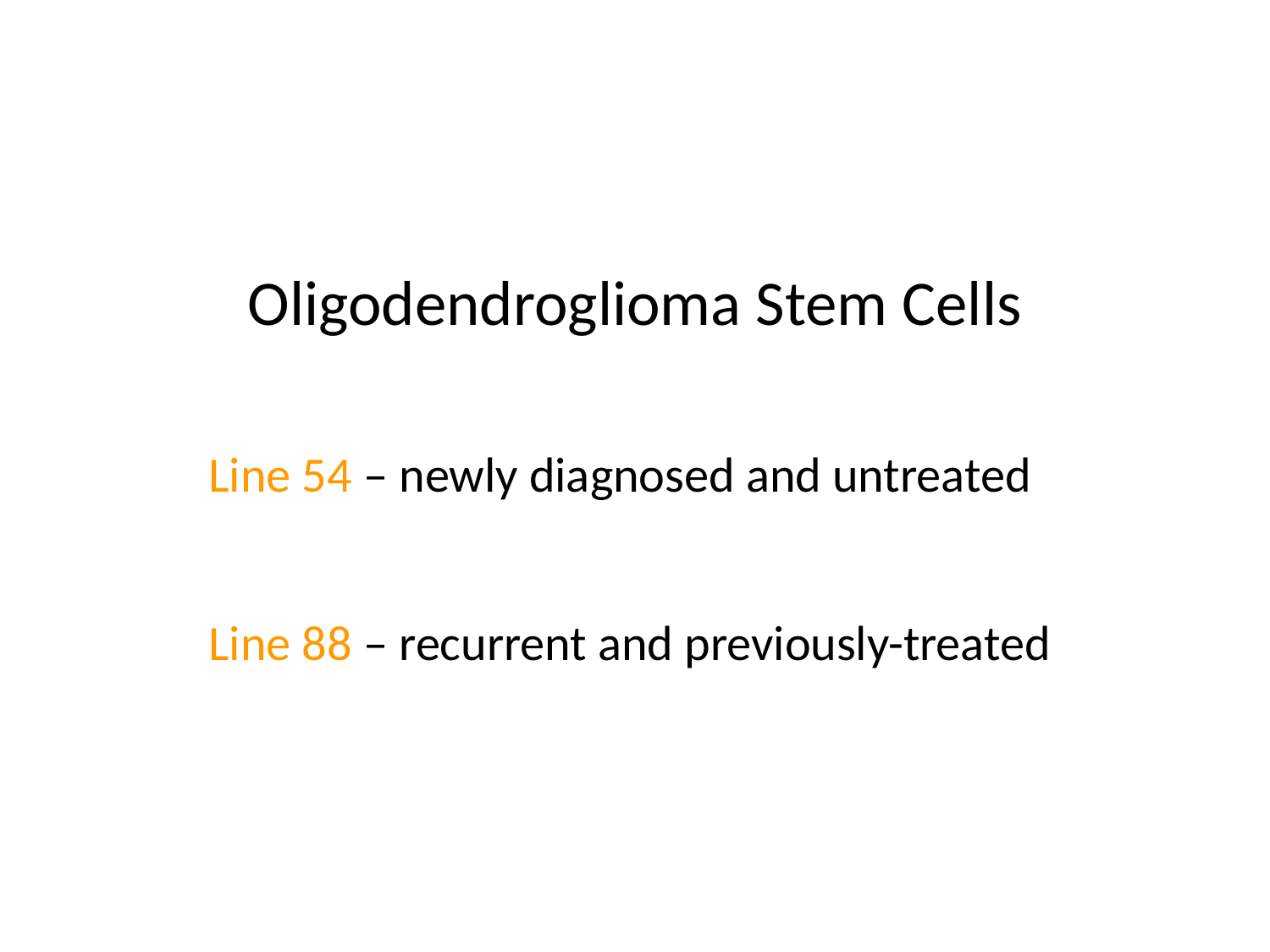

# Oligodendroglioma Stem Cells
Line 54 – newly diagnosed and untreated

Line 88 – recurrent and previously-treated